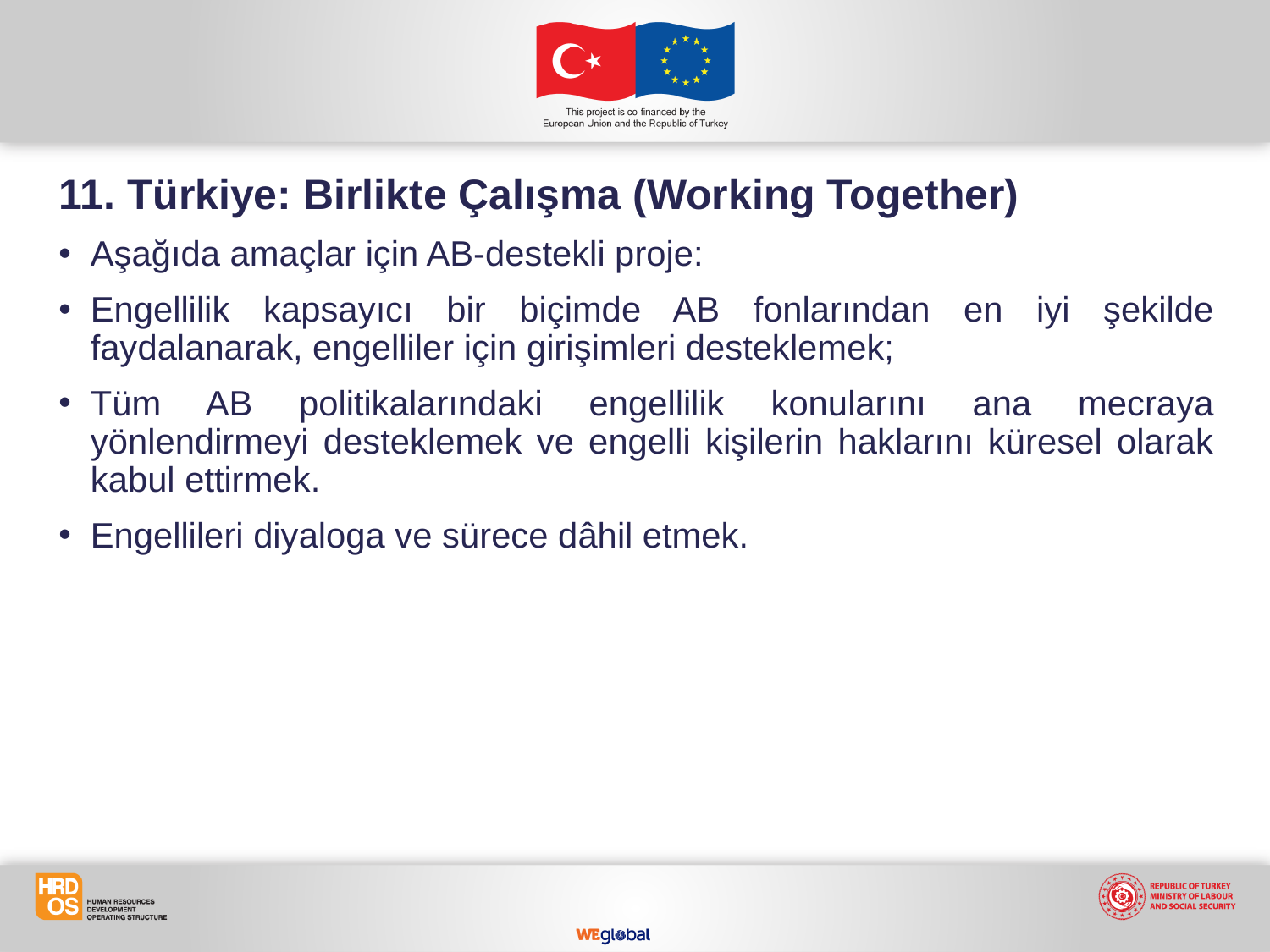

11. Türkiye: Birlikte Çalışma (Working Together)
Aşağıda amaçlar için AB-destekli proje:
Engellilik kapsayıcı bir biçimde AB fonlarından en iyi şekilde faydalanarak, engelliler için girişimleri desteklemek;
Tüm AB politikalarındaki engellilik konularını ana mecraya yönlendirmeyi desteklemek ve engelli kişilerin haklarını küresel olarak kabul ettirmek.
Engellileri diyaloga ve sürece dâhil etmek.